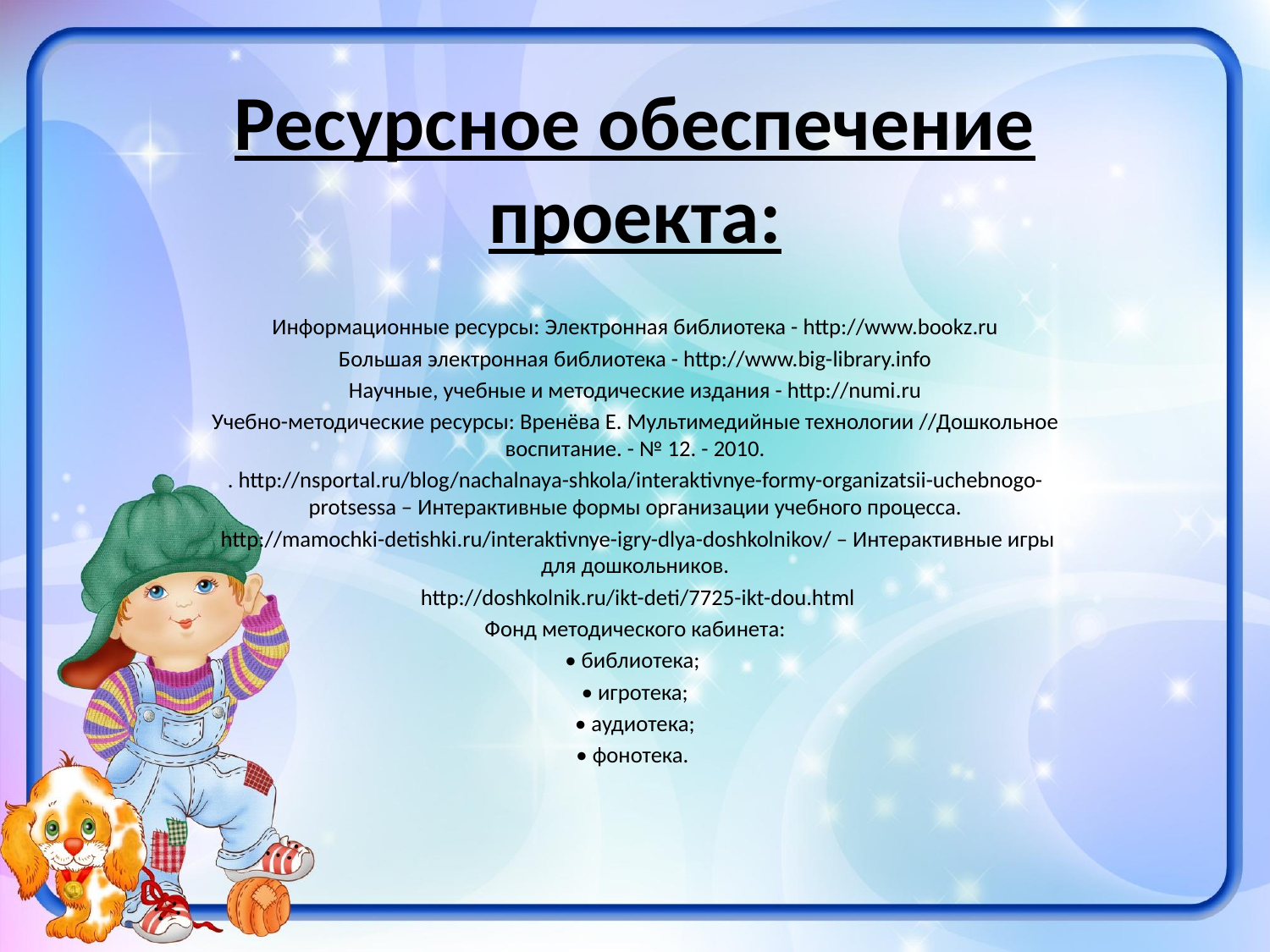

# Ресурсное обеспечение проекта:
Информационные ресурсы: Электронная библиотека - http://www.bookz.ru
Большая электронная библиотека - http://www.big-library.info
Научные, учебные и методические издания - http://numi.ru
Учебно-методические ресурсы: Вренёва Е. Мультимедийные технологии //Дошкольное воспитание. - № 12. - 2010.
. http://nsportal.ru/blog/nachalnaya-shkola/interaktivnye-formy-organizatsii-uchebnogo-protsessa – Интерактивные формы организации учебного процесса.
 http://mamochki-detishki.ru/interaktivnye-igry-dlya-doshkolnikov/ – Интерактивные игры для дошкольников.
 http://doshkolnik.ru/ikt-deti/7725-ikt-dou.html
Фонд методического кабинета:
• библиотека;
• игротека;
• аудиотека;
• фонотека.